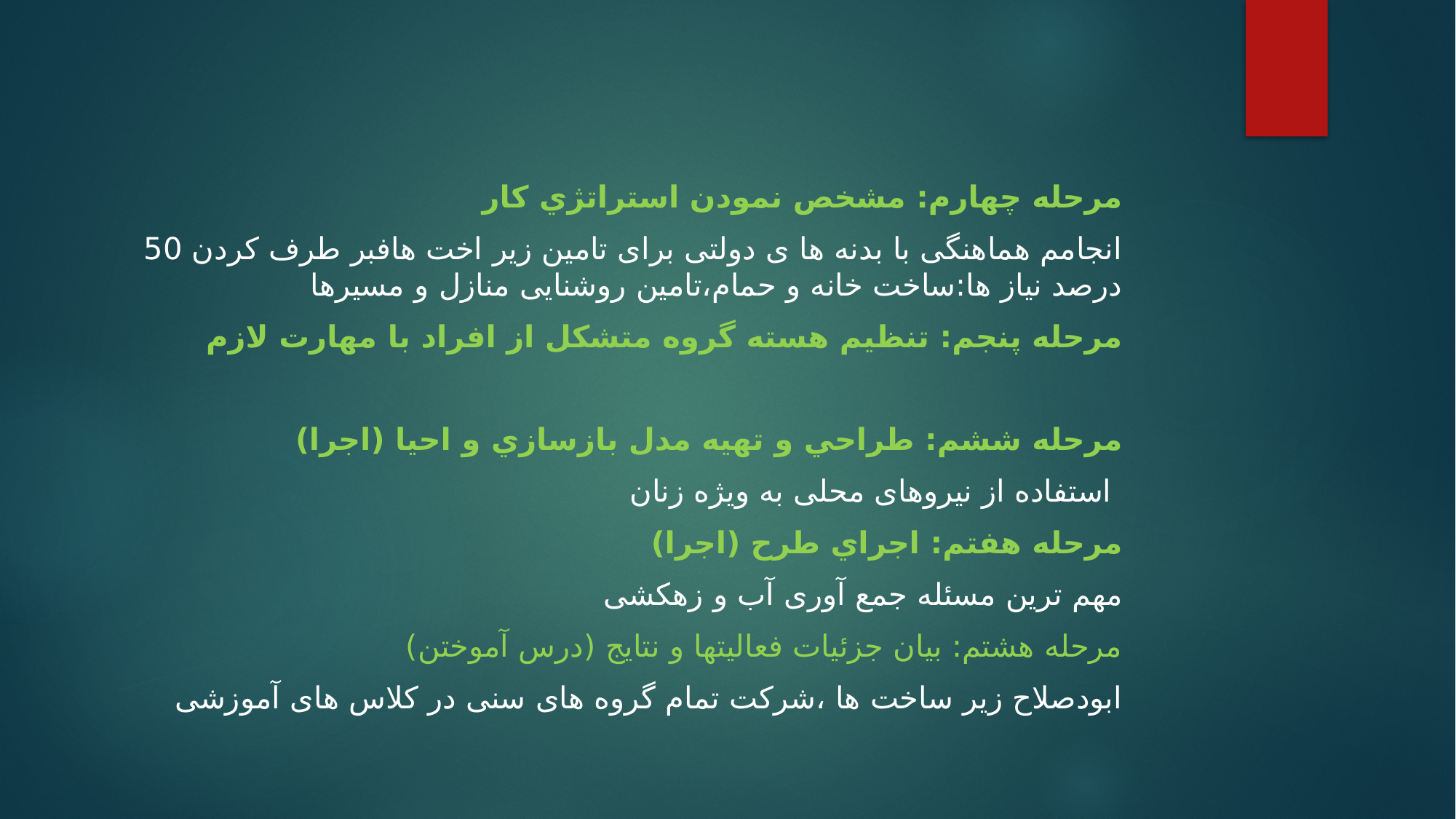

مرحله چهارم: مشخص نمودن استراتژي كار
انجامم هماهنگی با بدنه ها ی دولتی برای تامین زیر اخت هافبر طرف کردن 50 درصد نیاز ها:ساخت خانه و حمام،تامین روشنایی منازل و مسیرها
مرحله پنجم: تنظيم هسته گروه متشكل از افراد با مهارت لازم

مرحله ششم: طراحي و تهيه مدل بازسازي و احيا (اجرا)
 استفاده از نیروهای محلی به ویژه زنان
مرحله هفتم: اجراي طرح (اجرا)
مهم ترین مسئله جمع آوری آب و زهکشی
مرحله هشتم: بيان جزئيات فعاليتها و نتايج (درس آموختن)
ابودصلاح زیر ساخت ها ،شرکت تمام گروه های سنی در کلاس های آموزشی